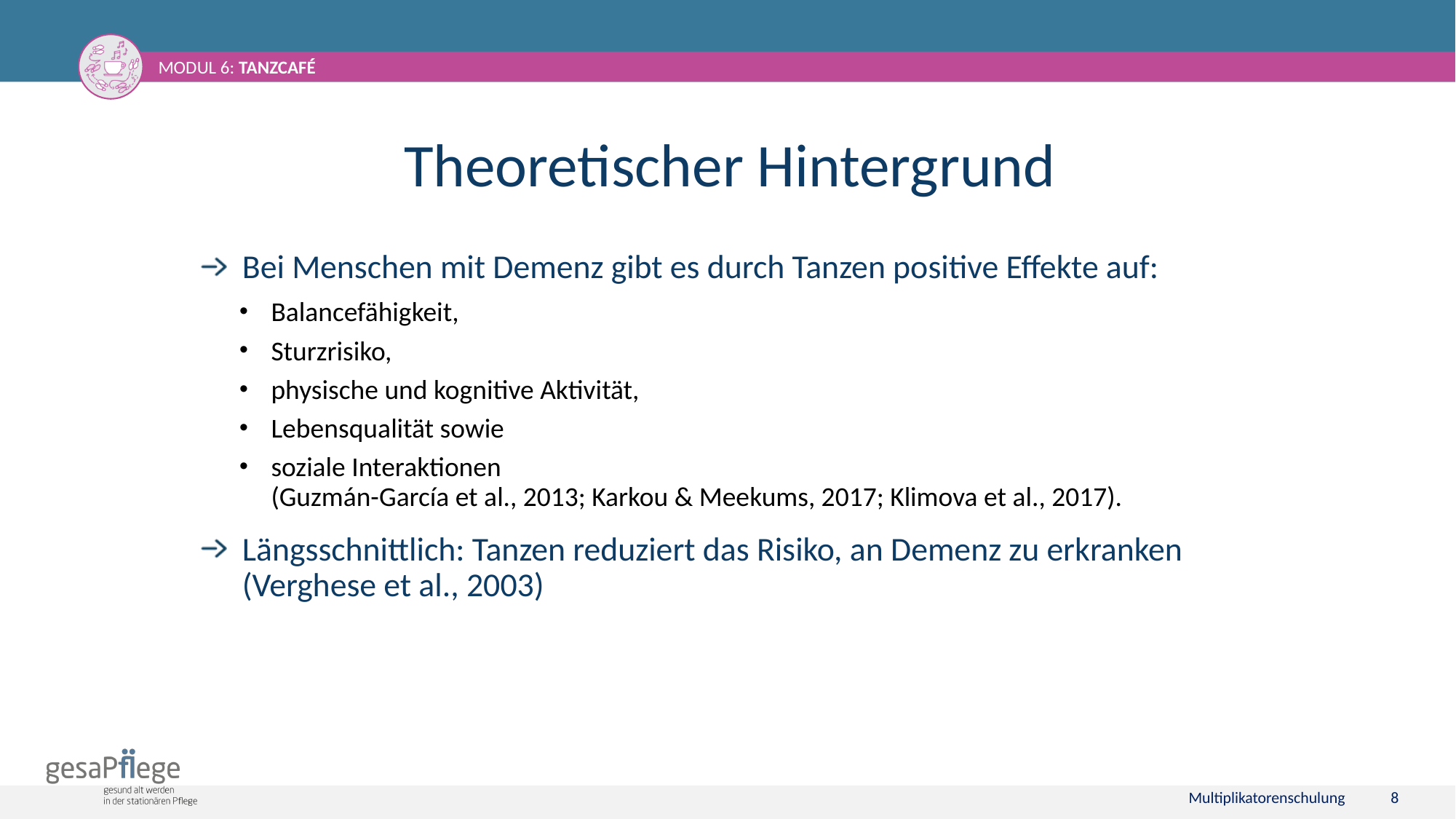

# Theoretischer Hintergrund
Bei Menschen mit Demenz gibt es durch Tanzen positive Effekte auf:
Balancefähigkeit,
Sturzrisiko,
physische und kognitive Aktivität,
Lebensqualität sowie
soziale Interaktionen
(Guzmán-García et al., 2013; Karkou & Meekums, 2017; Klimova et al., 2017).
Längsschnittlich: Tanzen reduziert das Risiko, an Demenz zu erkranken (Verghese et al., 2003)
Multiplikatorenschulung
8